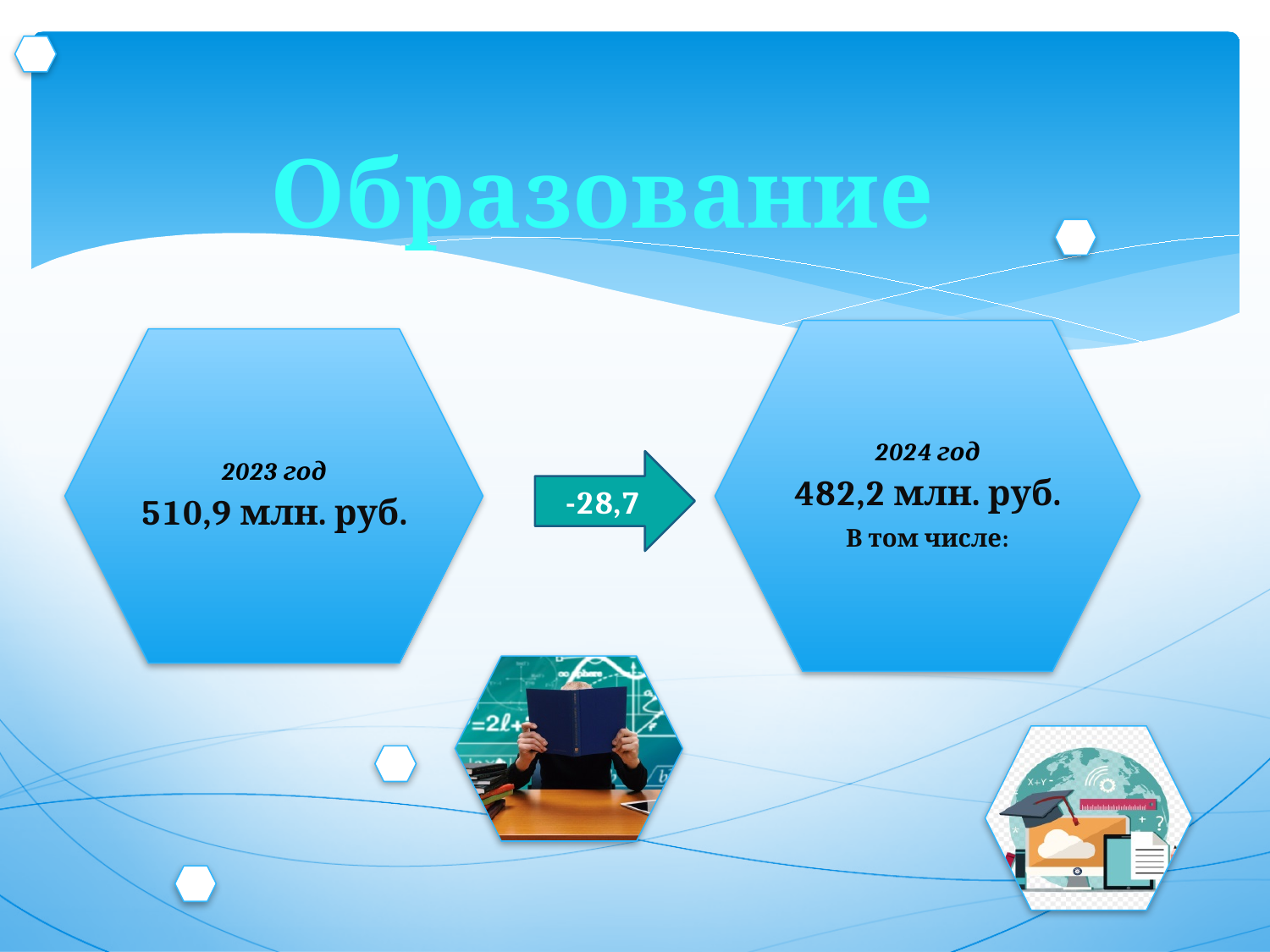

2024 год
482,2 млн. руб.
В том числе:
2023 год
510,9 млн. руб.
Образование
-28,7